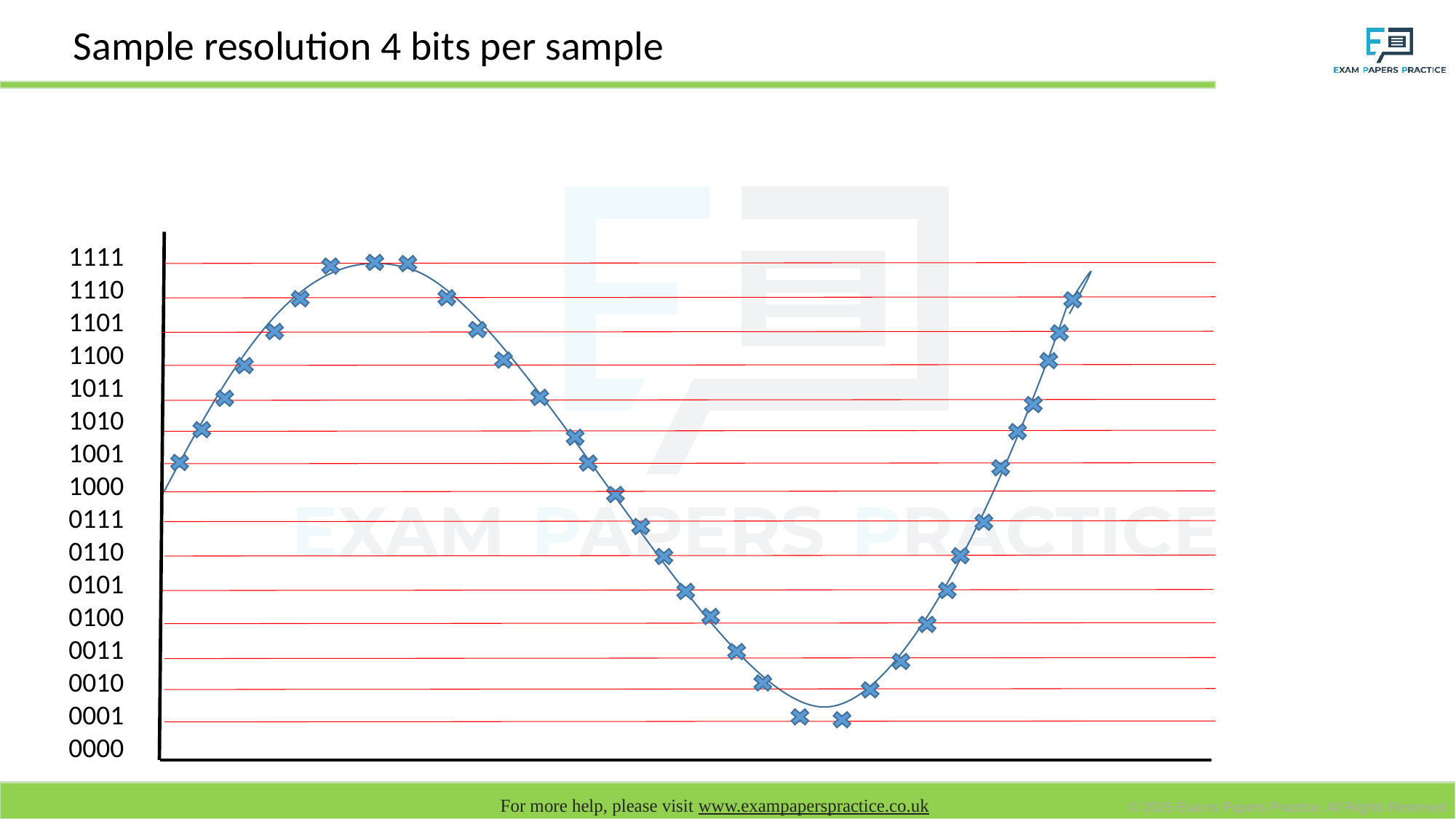

# Sample resolution 4 bits per sample
1111
1110
1101
1100
1011
1010
1001
1000
0111
0110
0101
0100
0011
0010
0001
0000